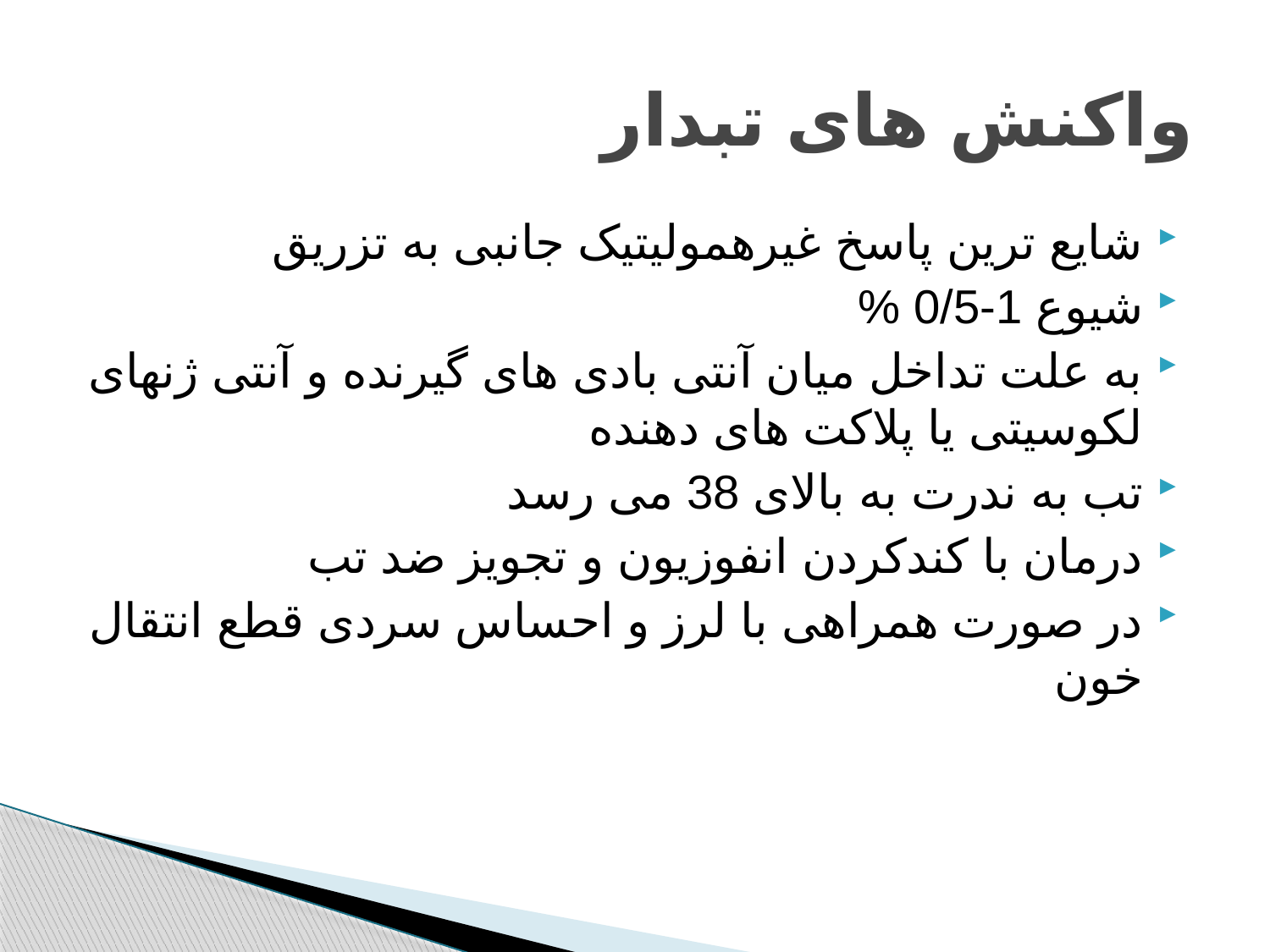

# واکنش های تبدار
شایع ترین پاسخ غیرهمولیتیک جانبی به تزریق
شیوع 1-0/5 %
به علت تداخل میان آنتی بادی های گیرنده و آنتی ژنهای لکوسیتی یا پلاکت های دهنده
تب به ندرت به بالای 38 می رسد
درمان با کندکردن انفوزیون و تجویز ضد تب
در صورت همراهی با لرز و احساس سردی قطع انتقال خون